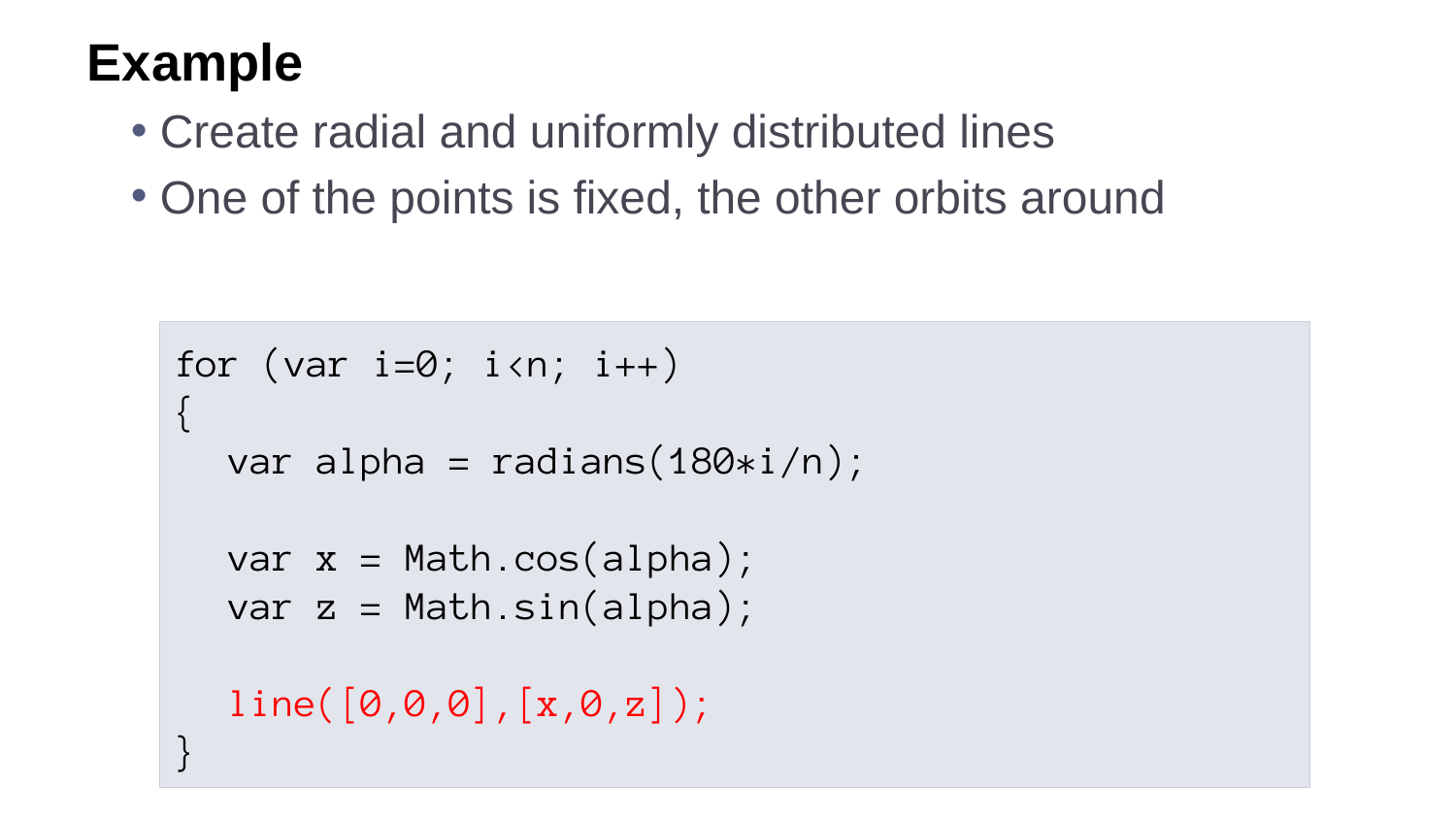

Example
Create radial and uniformly distributed lines
One of the points is fixed, the other orbits around
for (var i=0; i<n; i++)
{
	var alpha = radians(180*i/n);

	var x = Math.cos(alpha);
	var z = Math.sin(alpha);

	line([0,0,0],[x,0,z]);
}